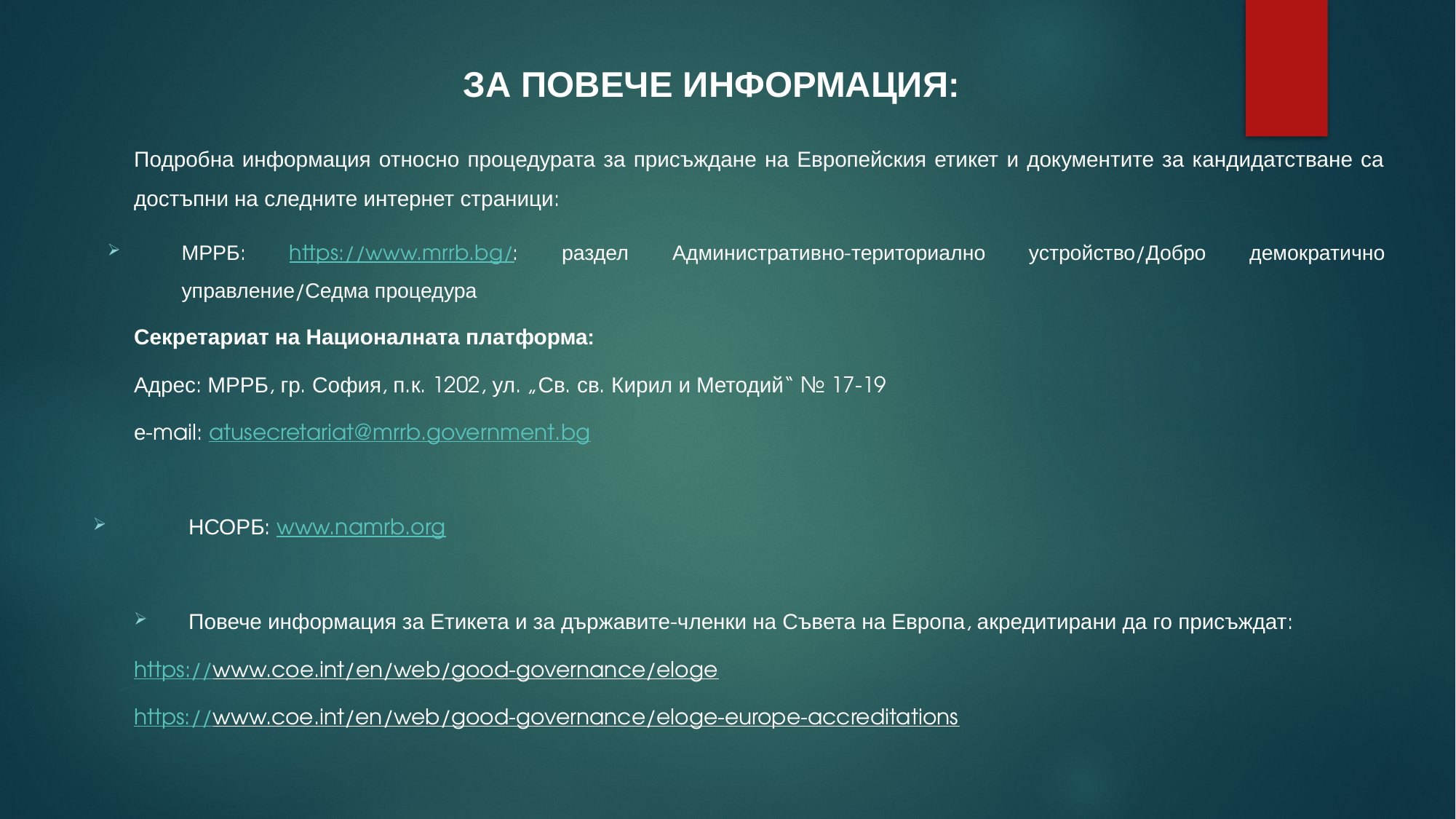

# ЗА ПОВЕЧЕ ИНФОРМАЦИЯ:
Подробна информация относно процедурата за присъждане на Европейския етикет и документите за кандидатстване са достъпни на следните интернет страници:
МРРБ: https://www.mrrb.bg/: раздел Административно-териториално устройство/Добро демократично управление/Седма процедура
Секретариат на Националната платформа:
Адрес: МРРБ, гр. София, п.к. 1202, ул. „Св. св. Кирил и Методий“ № 17-19
е-mail: atusecretariat@mrrb.government.bg

НСОРБ: www.namrb.org

Повече информация за Етикета и за държавите-членки на Съвета на Европа, акредитирани да го присъждат:
https://www.coe.int/en/web/good-governance/eloge
https://www.coe.int/en/web/good-governance/eloge-europe-accreditations